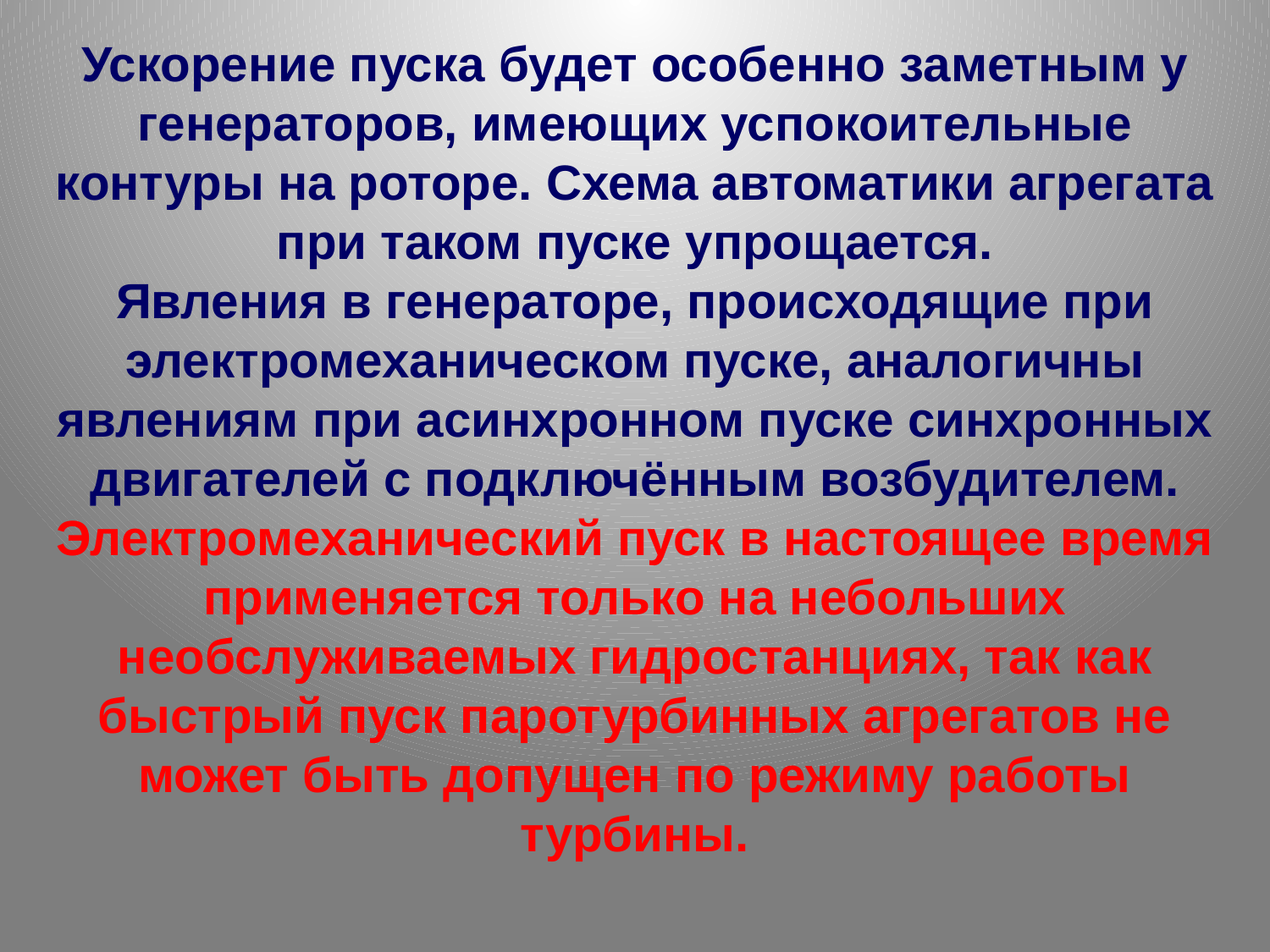

Ускорение пуска будет особенно заметным у генераторов, имеющих успокоительные контуры на роторе. Схема автоматики агрегата при таком пуске упрощается.
Явления в генераторе, происходящие при электромеханическом пуске, аналогичны явлениям при асинхронном пуске синхронных двигателей с подключённым возбудителем.
Электромеханический пуск в настоящее время применяется только на небольших необслуживаемых гидростанциях, так как быстрый пуск паротурбинных агрегатов не может быть допущен по режиму работы турбины.